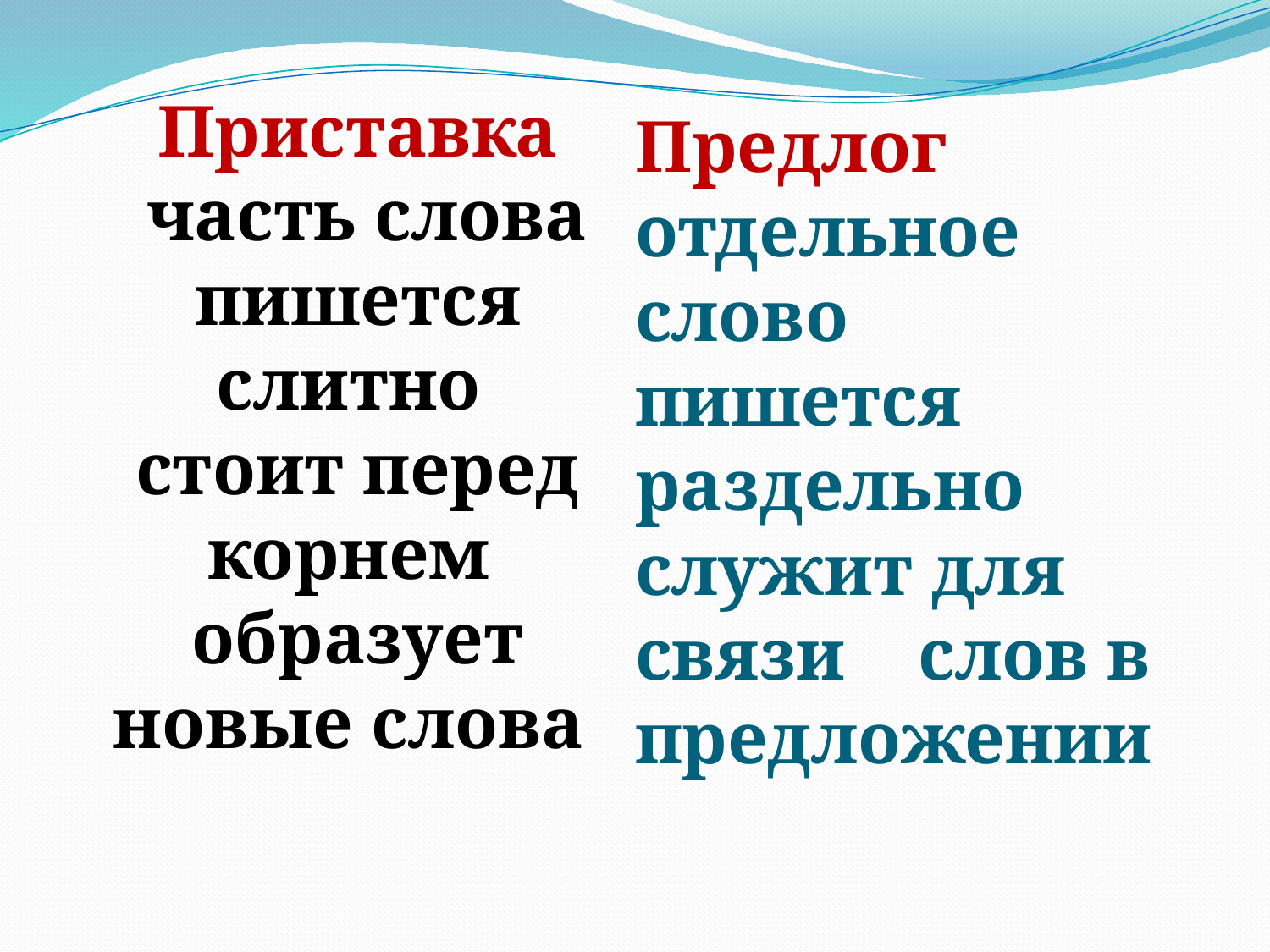

Приставка
 часть слова
пишется слитно
стоит перед корнем
образует новые слова
# Предлог отдельное  слово пишется  раздельно служит для связи    слов в предложении